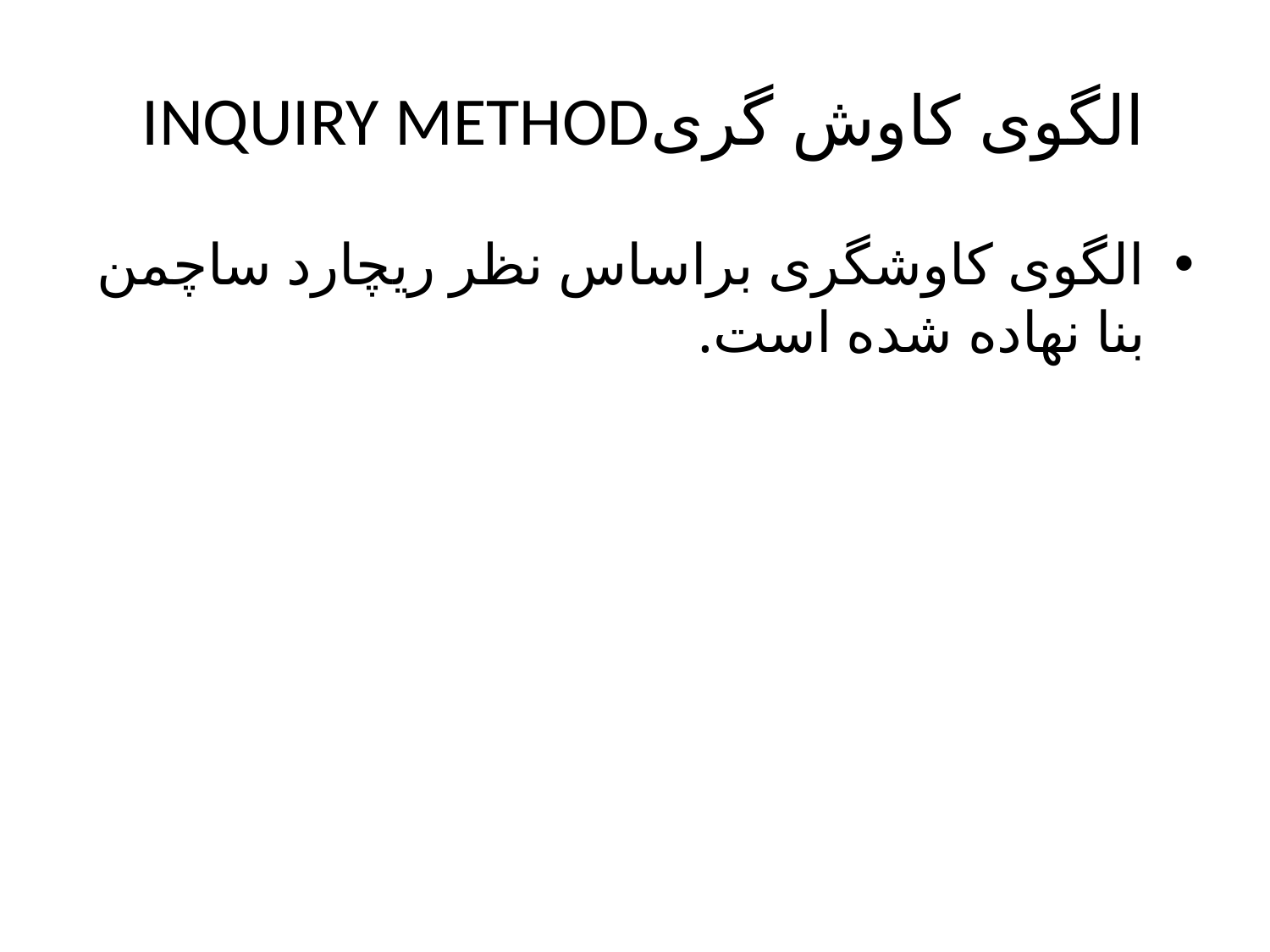

# الگوی کاوش گریINQUIRY METHOD
الگوی کاوشگری براساس نظر ریچارد ساچمن بنا نهاده شده است.